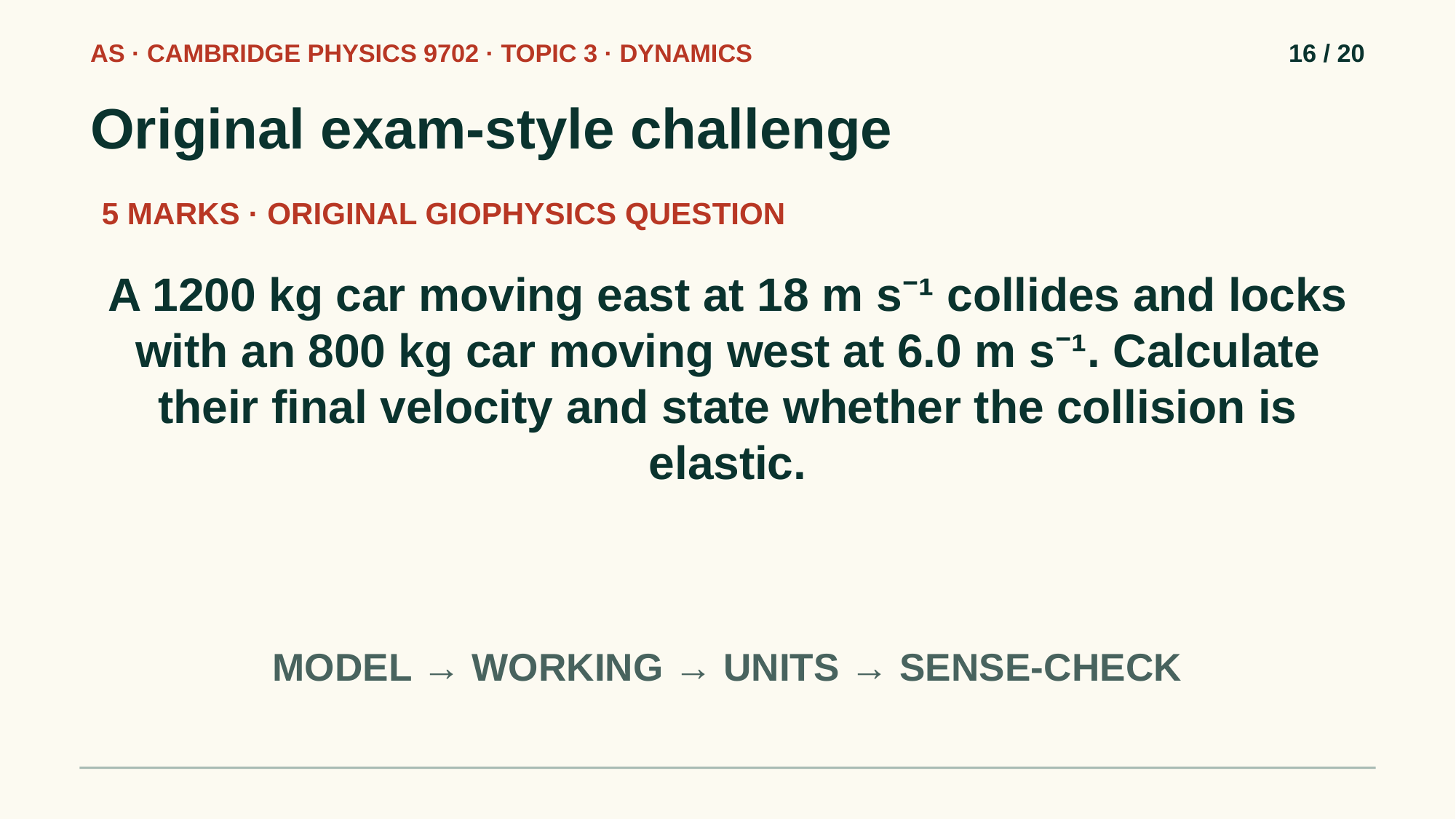

AS · CAMBRIDGE PHYSICS 9702 · TOPIC 3 · DYNAMICS
16 / 20
Original exam-style challenge
5 MARKS · ORIGINAL GIOPHYSICS QUESTION
A 1200 kg car moving east at 18 m s⁻¹ collides and locks with an 800 kg car moving west at 6.0 m s⁻¹. Calculate their final velocity and state whether the collision is elastic.
MODEL → WORKING → UNITS → SENSE-CHECK